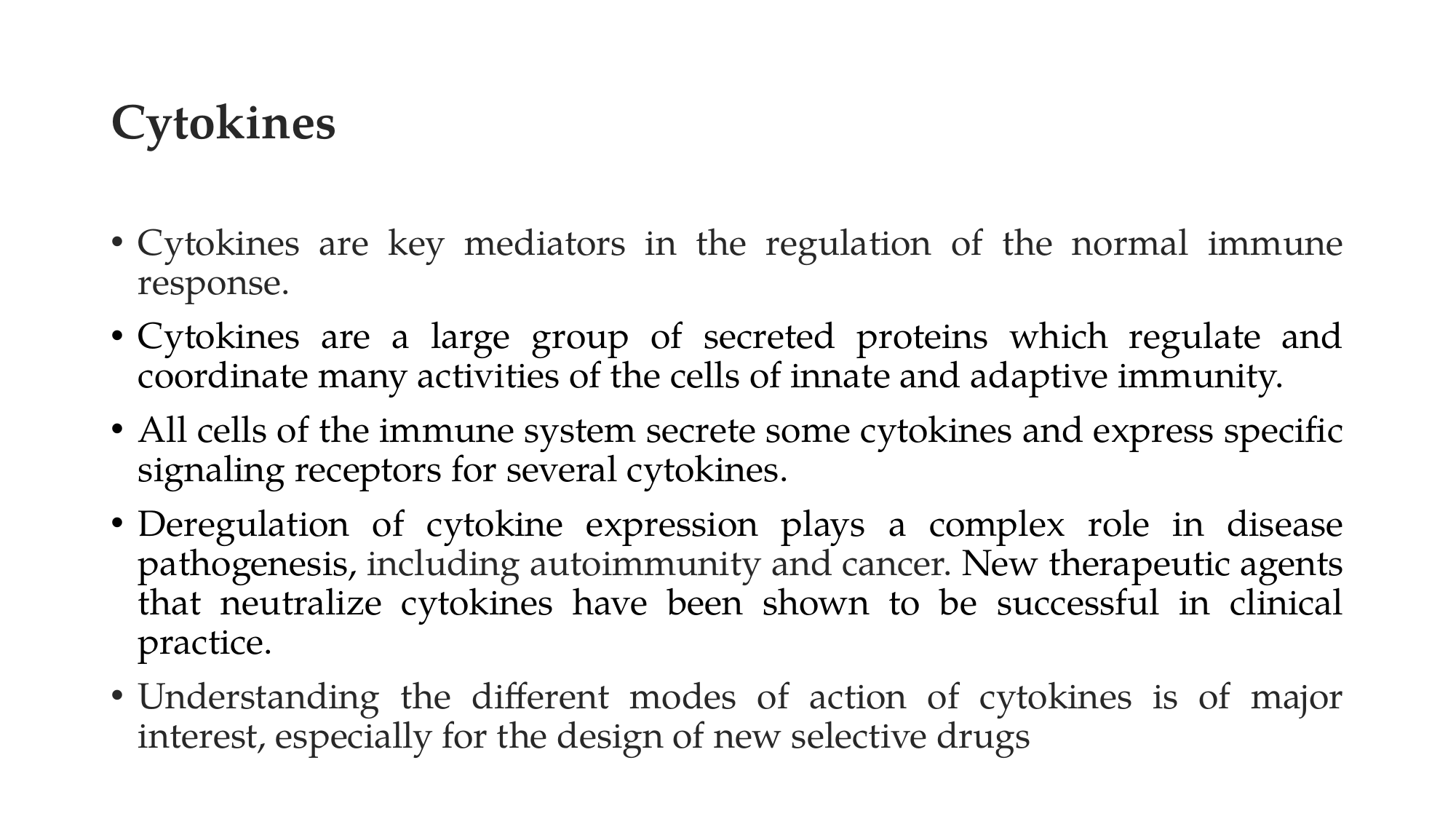

# Cytokines
Cytokines are key mediators in the regulation of the normal immune response.
Cytokines are a large group of secreted proteins which regulate and coordinate many activities of the cells of innate and adaptive immunity.
All cells of the immune system secrete some cytokines and express specific signaling receptors for several cytokines.
Deregulation of cytokine expression plays a complex role in disease pathogenesis, including autoimmunity and cancer. New therapeutic agents that neutralize cytokines have been shown to be successful in clinical practice.
Understanding the different modes of action of cytokines is of major interest, especially for the design of new selective drugs